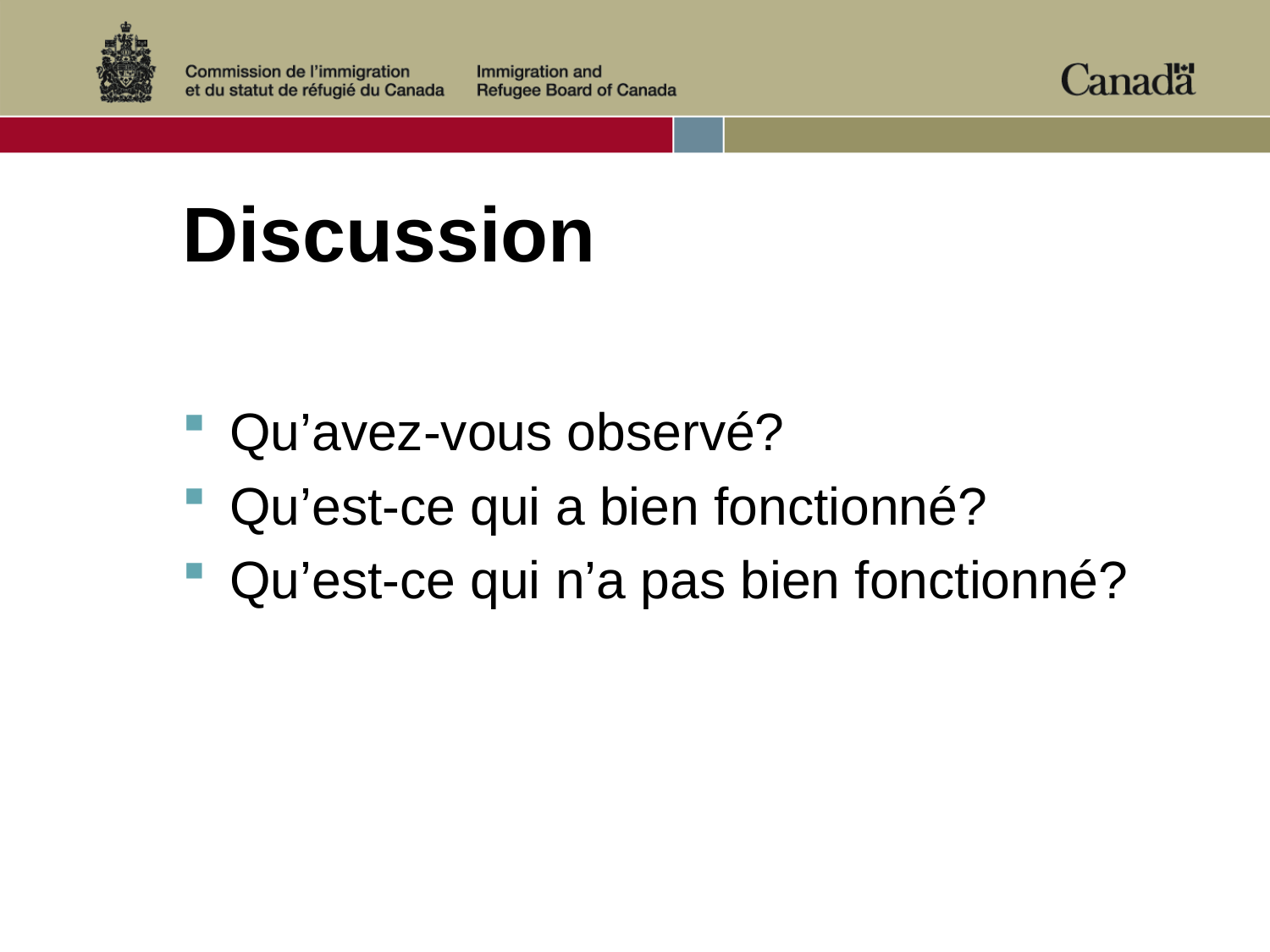

# Discussion
Qu’avez-vous observé?
Qu’est-ce qui a bien fonctionné?
Qu’est-ce qui n’a pas bien fonctionné?